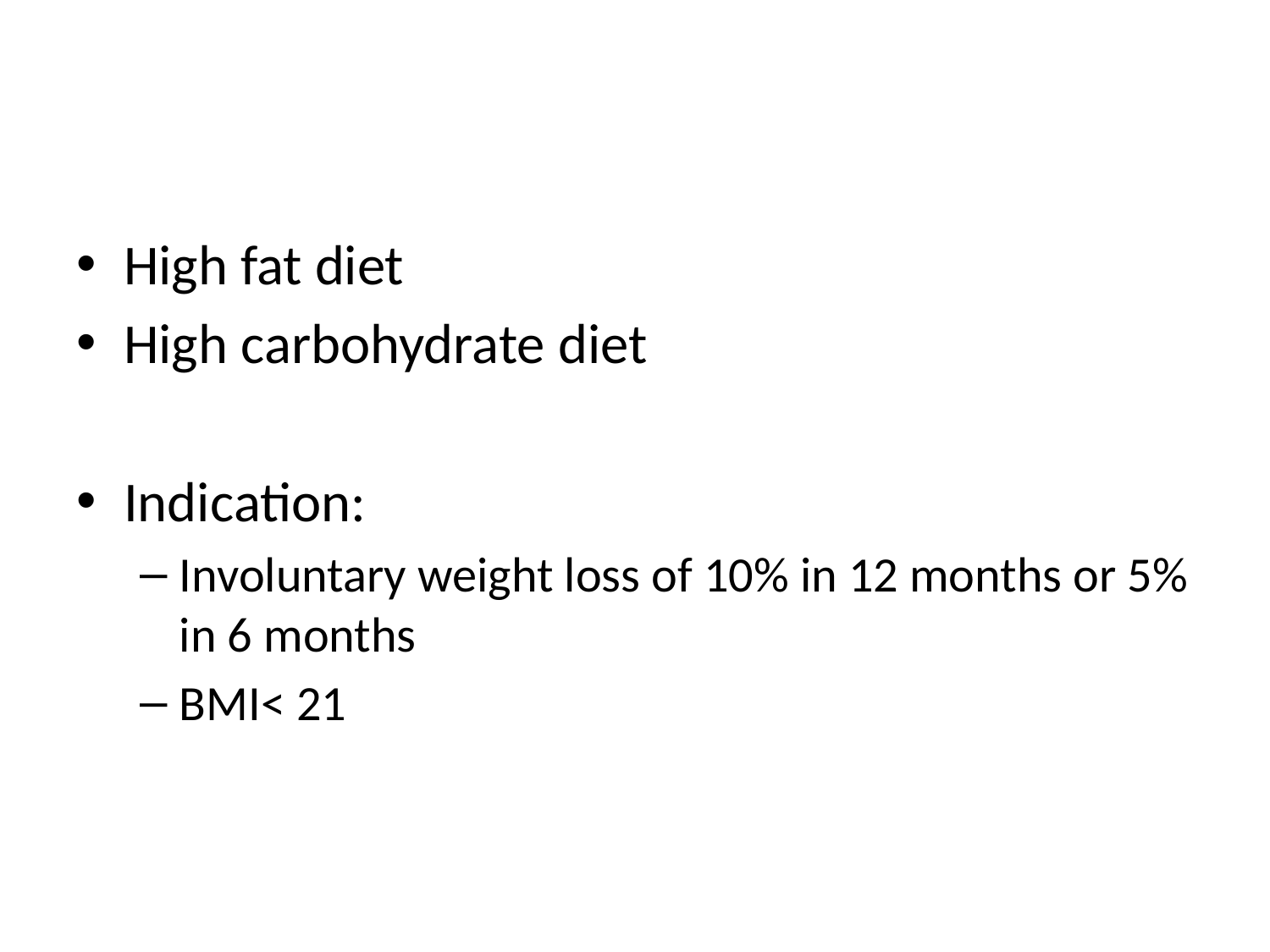

#
High fat diet
High carbohydrate diet

Indication:
Involuntary weight loss of 10% in 12 months or 5% in 6 months
BMI< 21